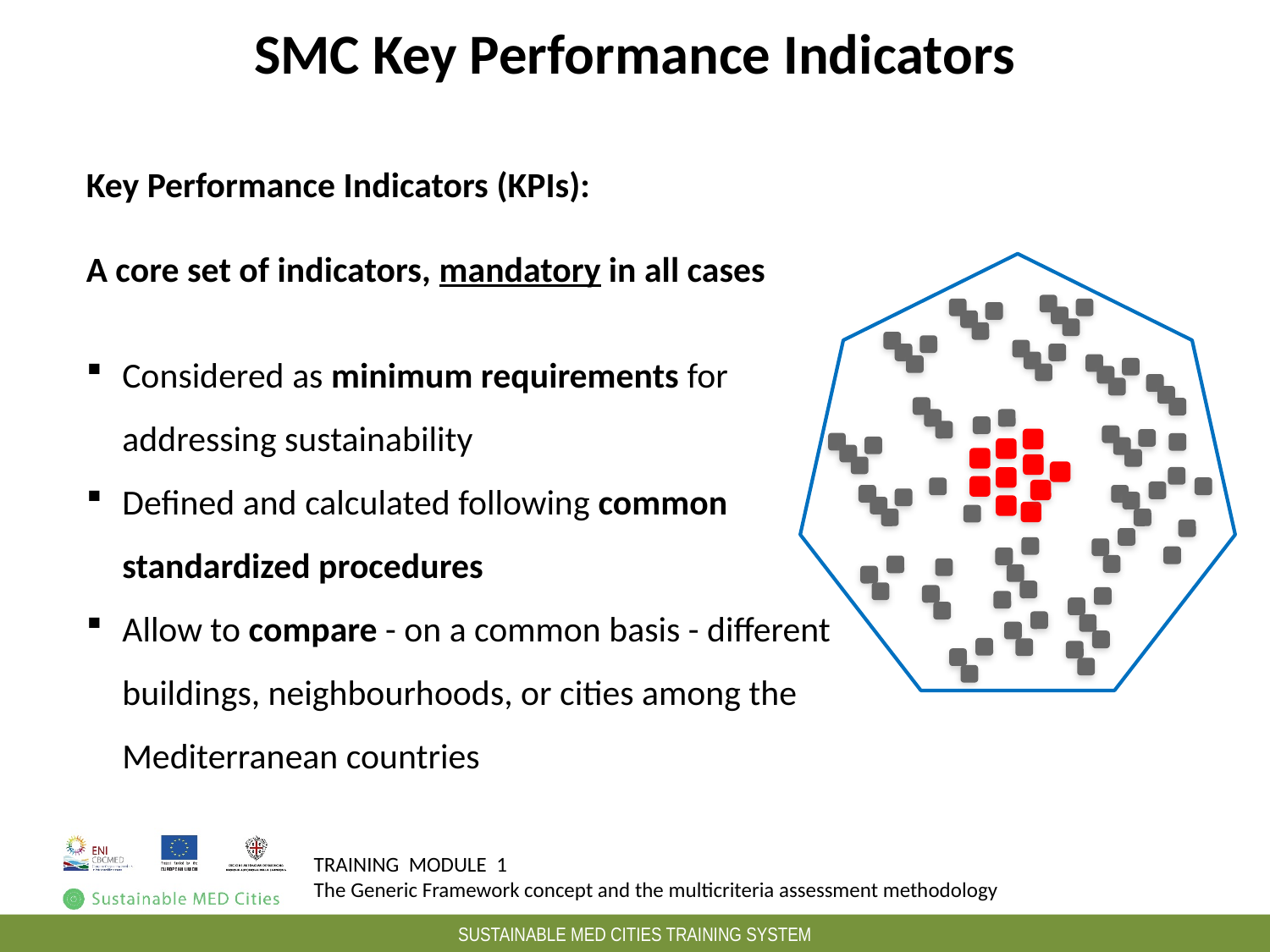

SMC Key Performance Indicators
Key Performance Indicators (KPIs):

A core set of indicators, mandatory in all cases

Considered as minimum requirements for addressing sustainability
Defined and calculated following common standardized procedures
Allow to compare - on a common basis - different buildings, neighbourhoods, or cities among the Mediterranean countries